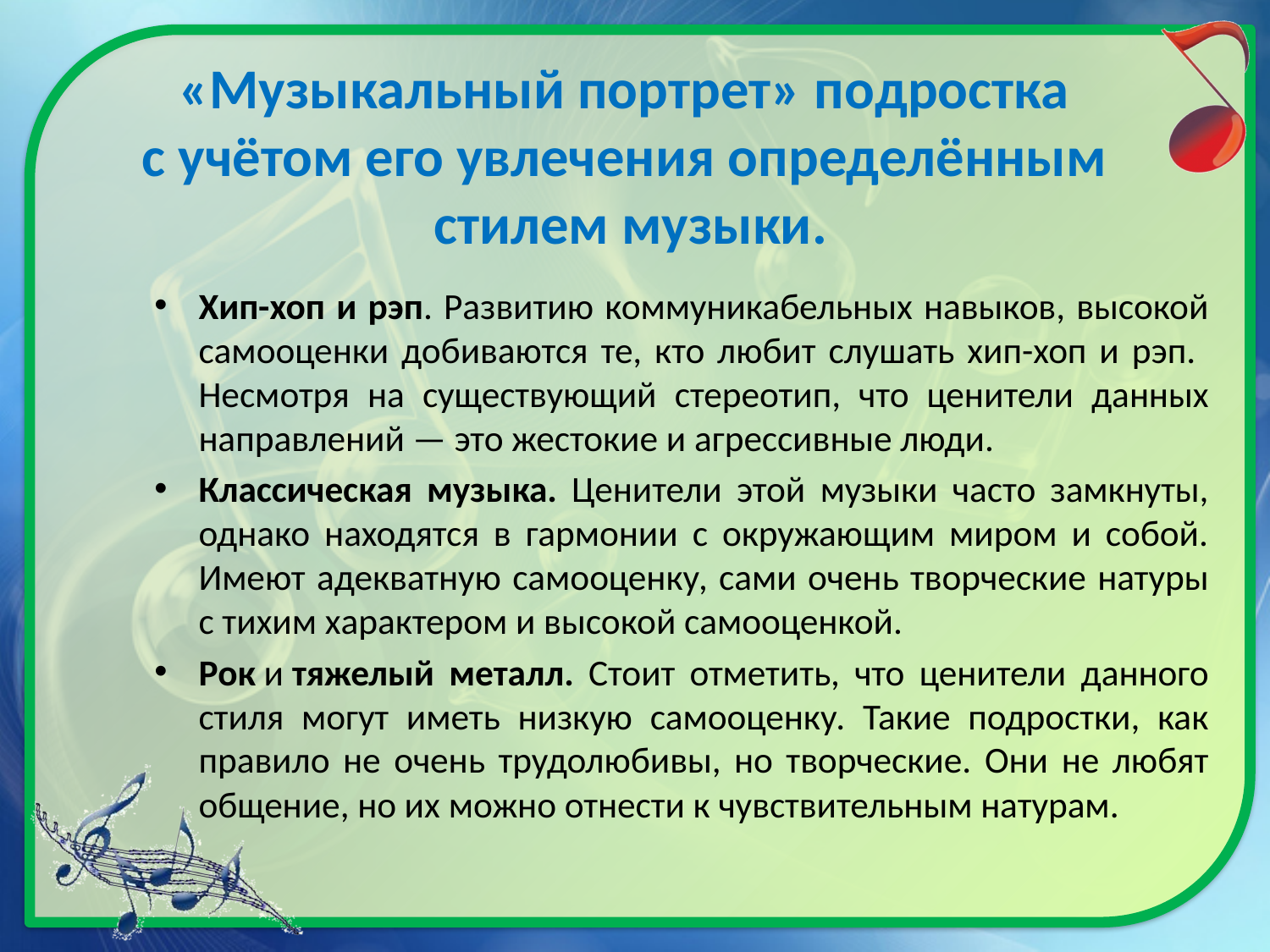

«Музыкальный портрет» подростка
с учётом его увлечения определённым
стилем музыки.
Хип-хоп и рэп. Развитию коммуникабельных навыков, высокой самооценки добиваются те, кто любит слушать хип-хоп и рэп.  Несмотря на существующий стереотип, что ценители данных направлений — это жестокие и агрессивные люди.
Классическая музыка. Ценители этой музыки часто замкнуты, однако находятся в гармонии с окружающим миром и собой. Имеют адекватную самооценку, сами очень творческие натуры с тихим характером и высокой самооценкой.
Рок и тяжелый металл. Стоит отметить, что ценители данного стиля могут иметь низкую самооценку. Такие подростки, как правило не очень трудолюбивы, но творческие. Они не любят общение, но их можно отнести к чувствительным натурам.